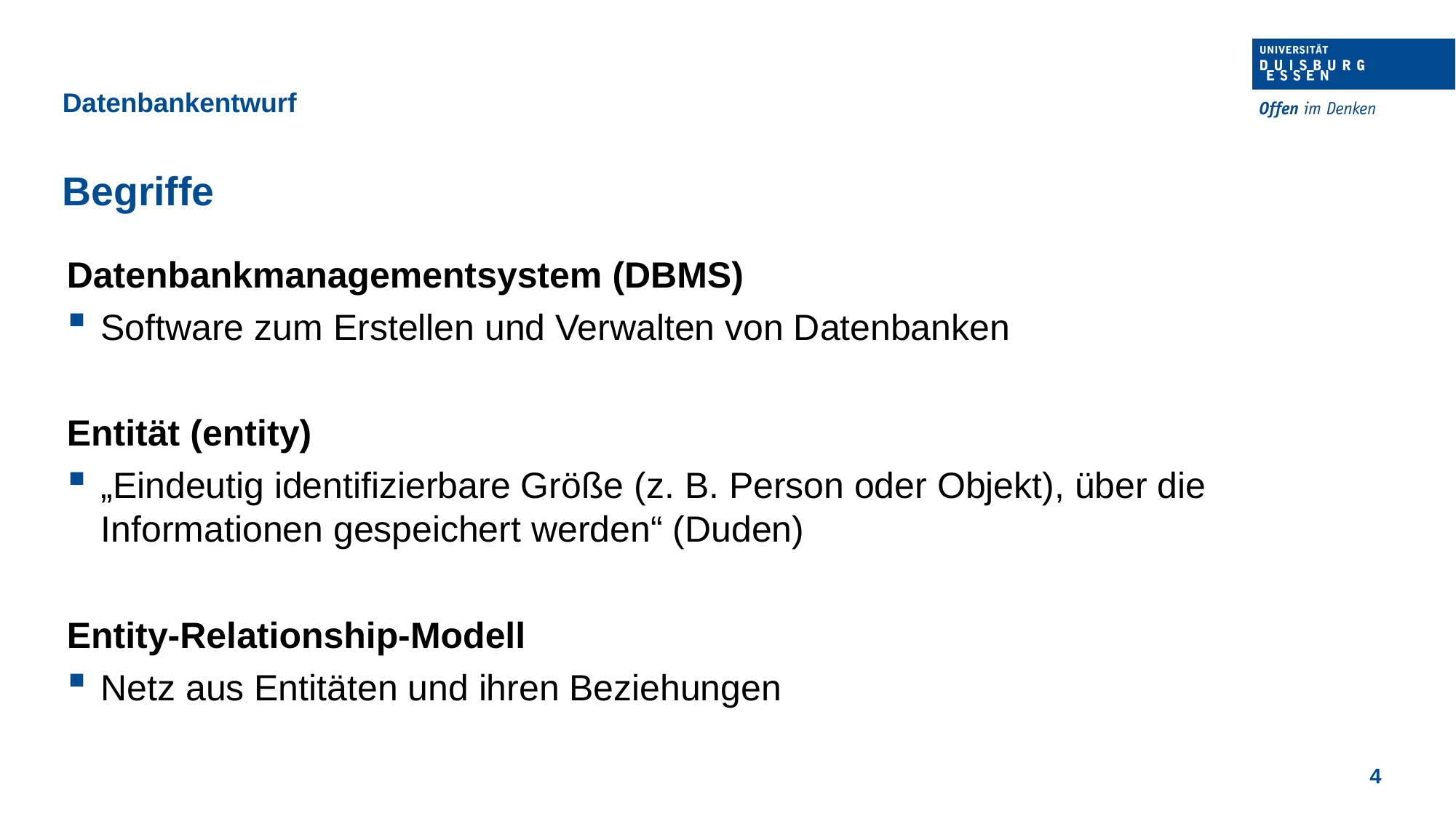

Datenbankentwurf
Begriffe
Datenbankmanagementsystem (DBMS)
Software zum Erstellen und Verwalten von Datenbanken

Entität (entity)
„Eindeutig identifizierbare Größe (z. B. Person oder Objekt), über die Informationen gespeichert werden“ (Duden)

Entity-Relationship-Modell
Netz aus Entitäten und ihren Beziehungen

4